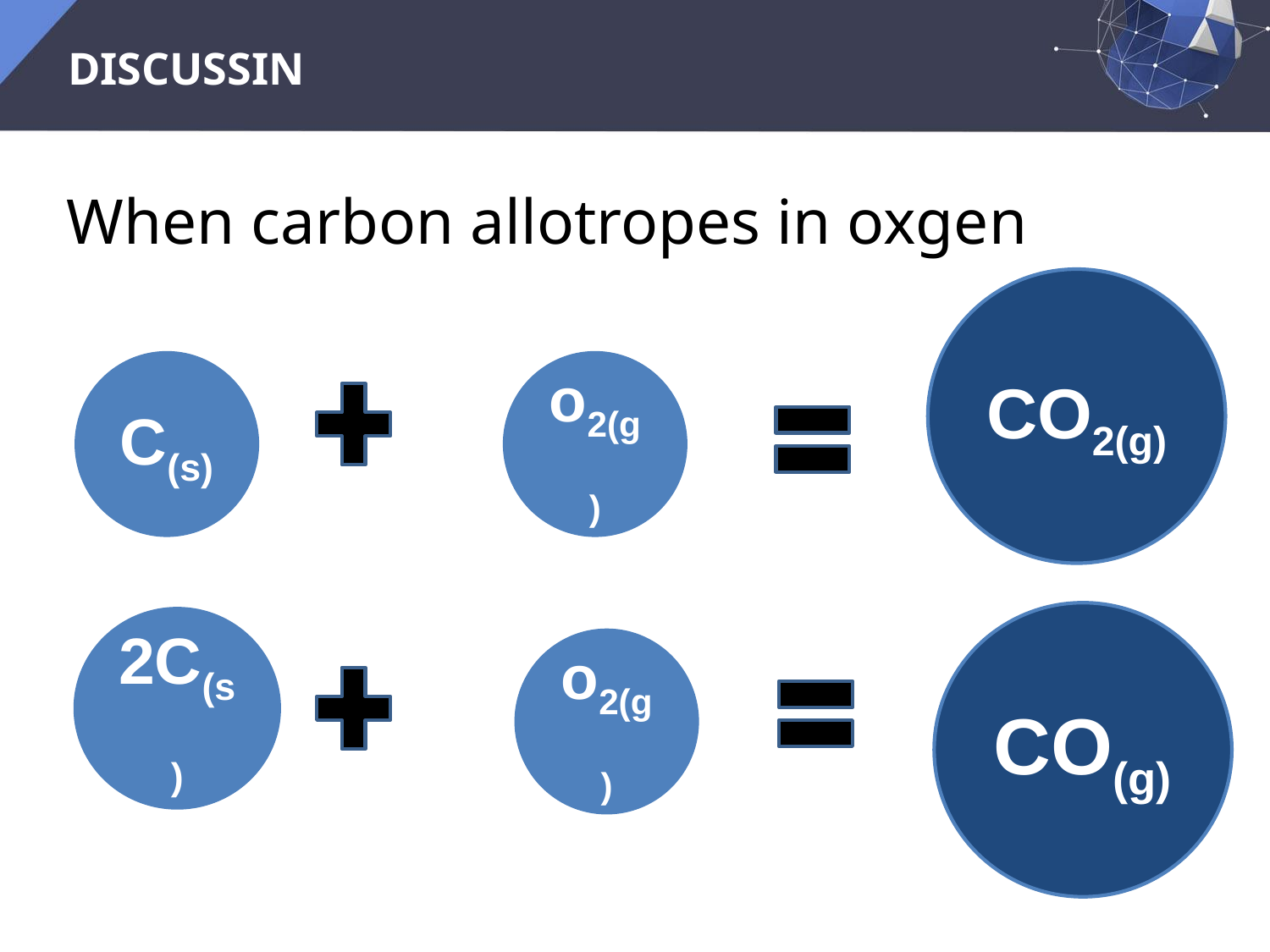

# DISCUSSIN
When carbon allotropes in oxgen
CO2(g)
o2(g)
C(s)

CO(g)
2C(s)
o2(g)